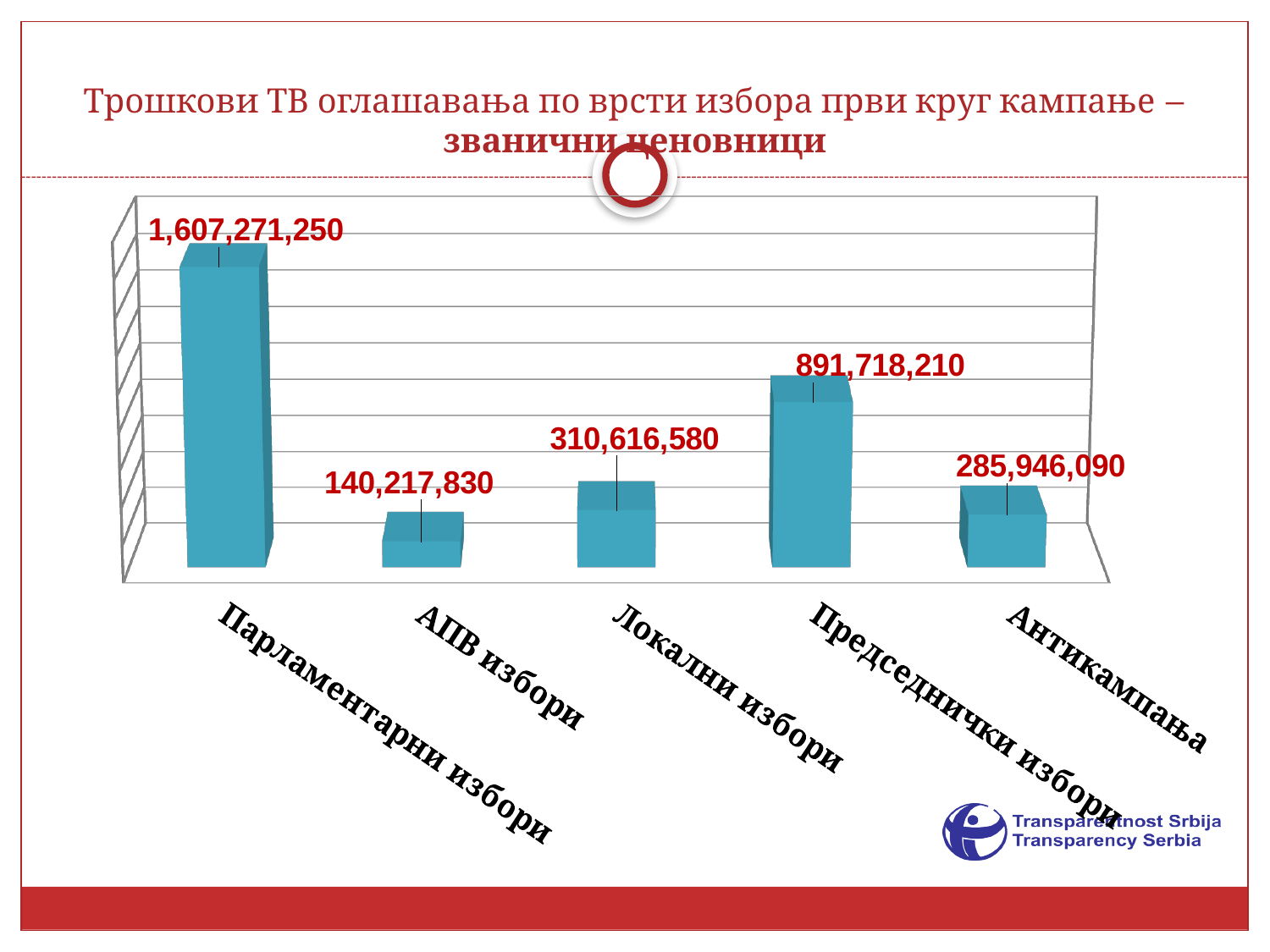

# Трошкови ТВ оглашавања по врсти избора први круг кампање – званични ценовници

[unsupported chart]